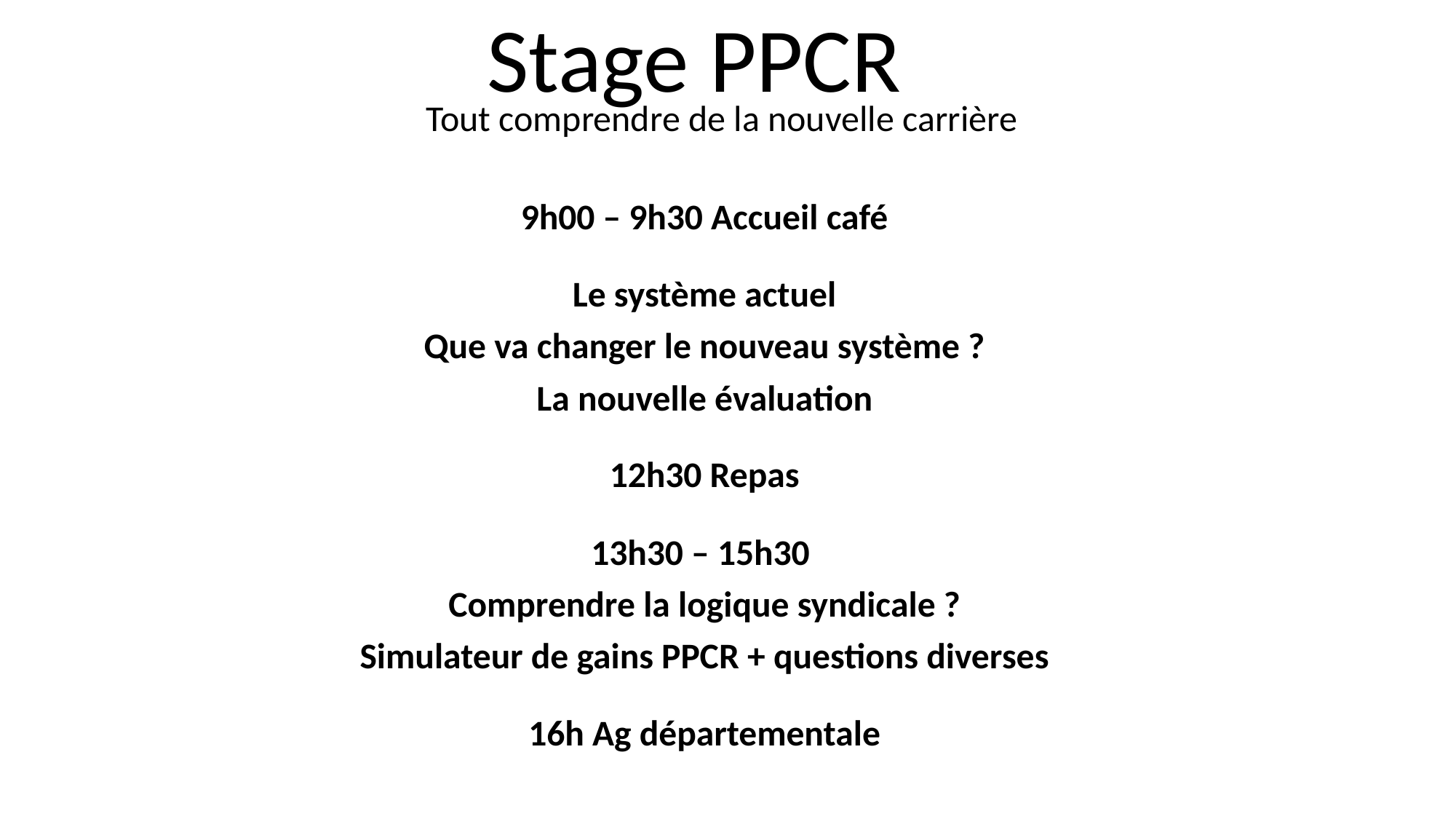

# Stage PPCR
Tout comprendre de la nouvelle carrière

9h00 – 9h30 Accueil café

Le système actuel
Que va changer le nouveau système ?
La nouvelle évaluation

12h30 Repas

13h30 – 15h30
Comprendre la logique syndicale ?
Simulateur de gains PPCR + questions diverses

16h Ag départementale